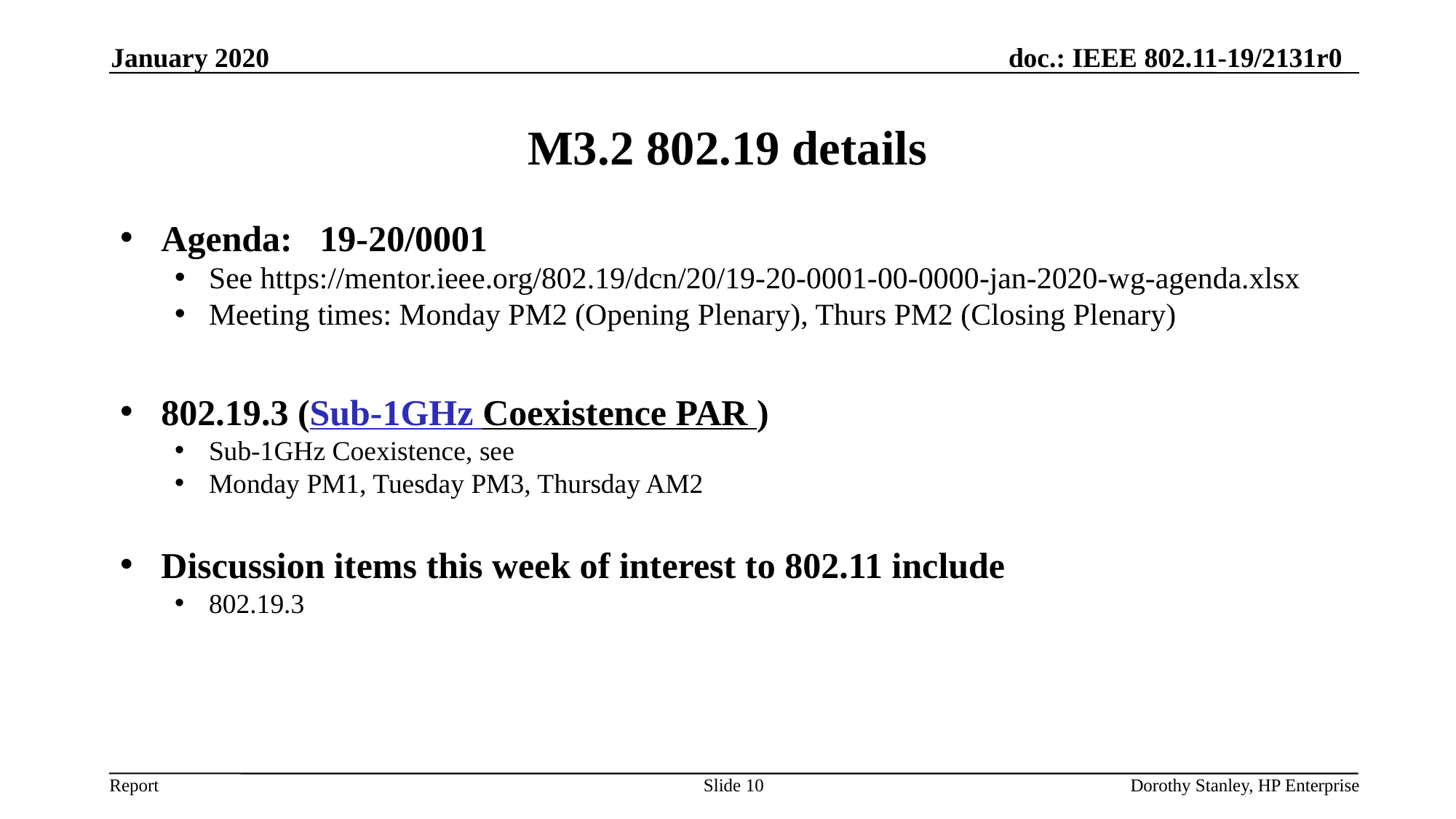

January 2020
# M3.2 802.19 details
Agenda:   19-20/0001
See https://mentor.ieee.org/802.19/dcn/20/19-20-0001-00-0000-jan-2020-wg-agenda.xlsx
Meeting times: Monday PM2 (Opening Plenary), Thurs PM2 (Closing Plenary)

802.19.3 (Sub-1GHz Coexistence PAR )
Sub-1GHz Coexistence, see
Monday PM1, Tuesday PM3, Thursday AM2

Discussion items this week of interest to 802.11 include
802.19.3

Slide 10
Dorothy Stanley, HP Enterprise